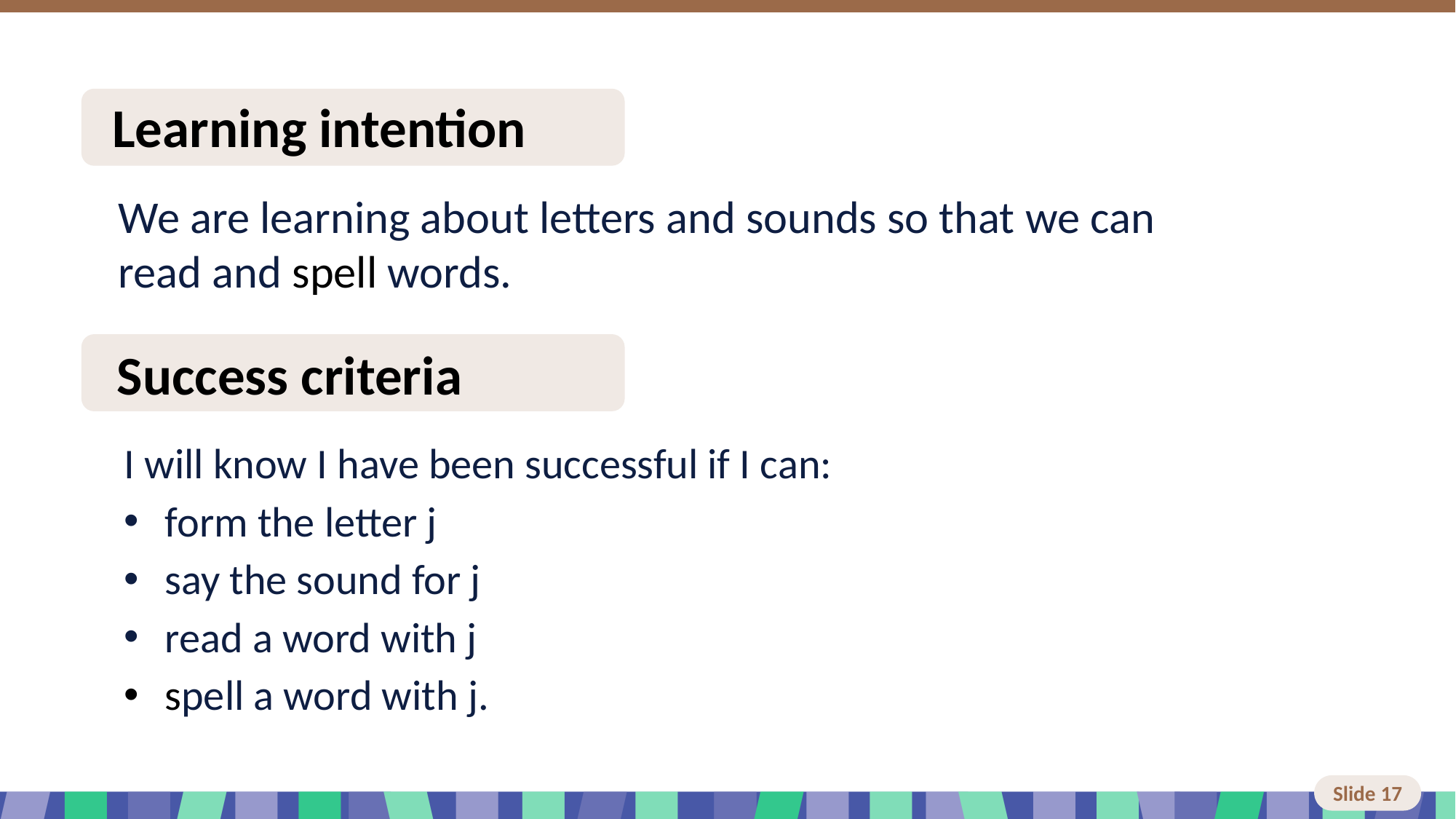

# Slide 17 Learning intention and success criteria
I will know I have been successful if I can:
form the letter j
say the sound for j
read a word with j
spell a word with j.